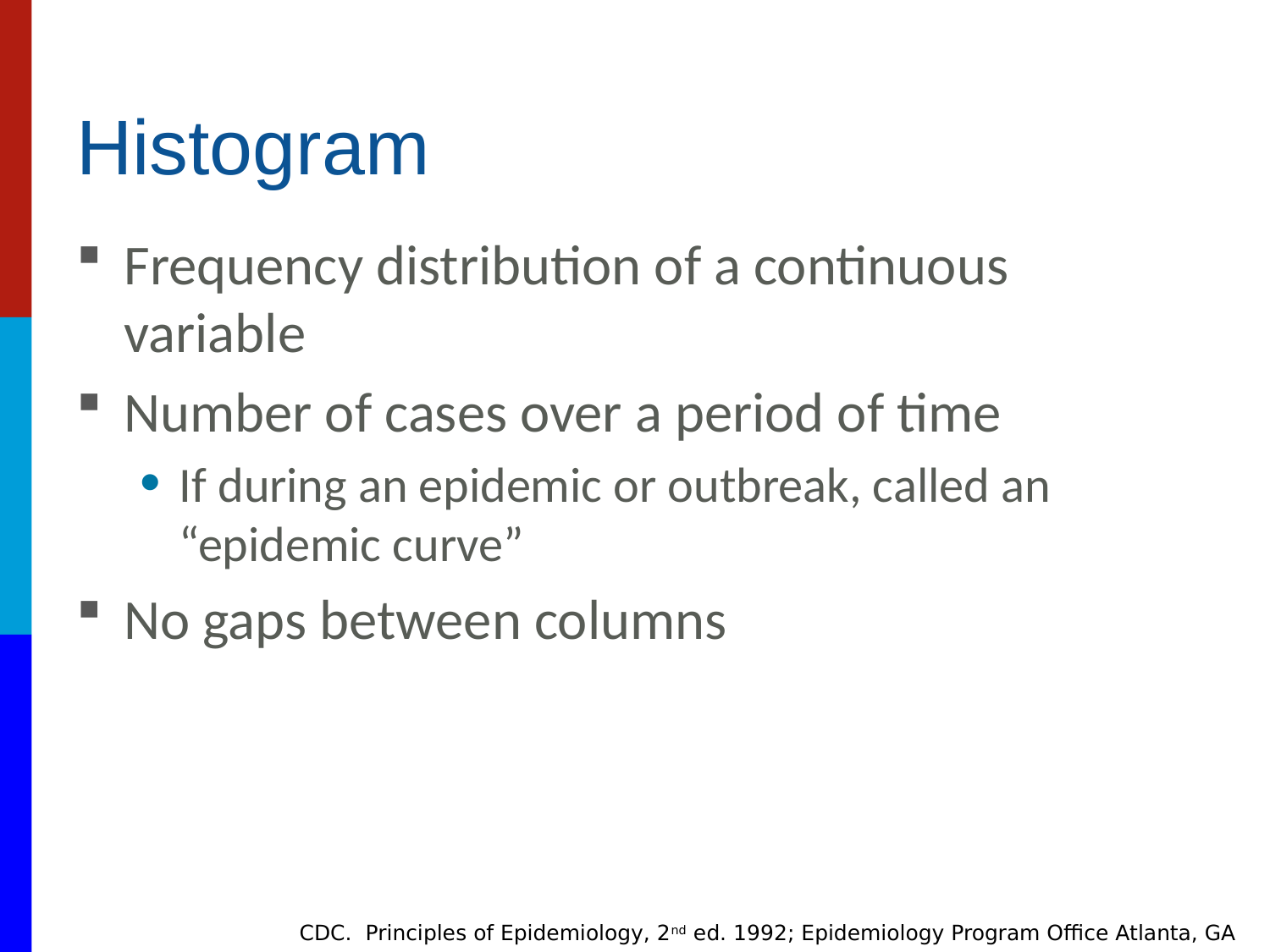

# Histogram
Frequency distribution of a continuous variable
Number of cases over a period of time
If during an epidemic or outbreak, called an “epidemic curve”
No gaps between columns
CDC.  Principles of Epidemiology, 2nd ed. 1992; Epidemiology Program Office Atlanta, GA